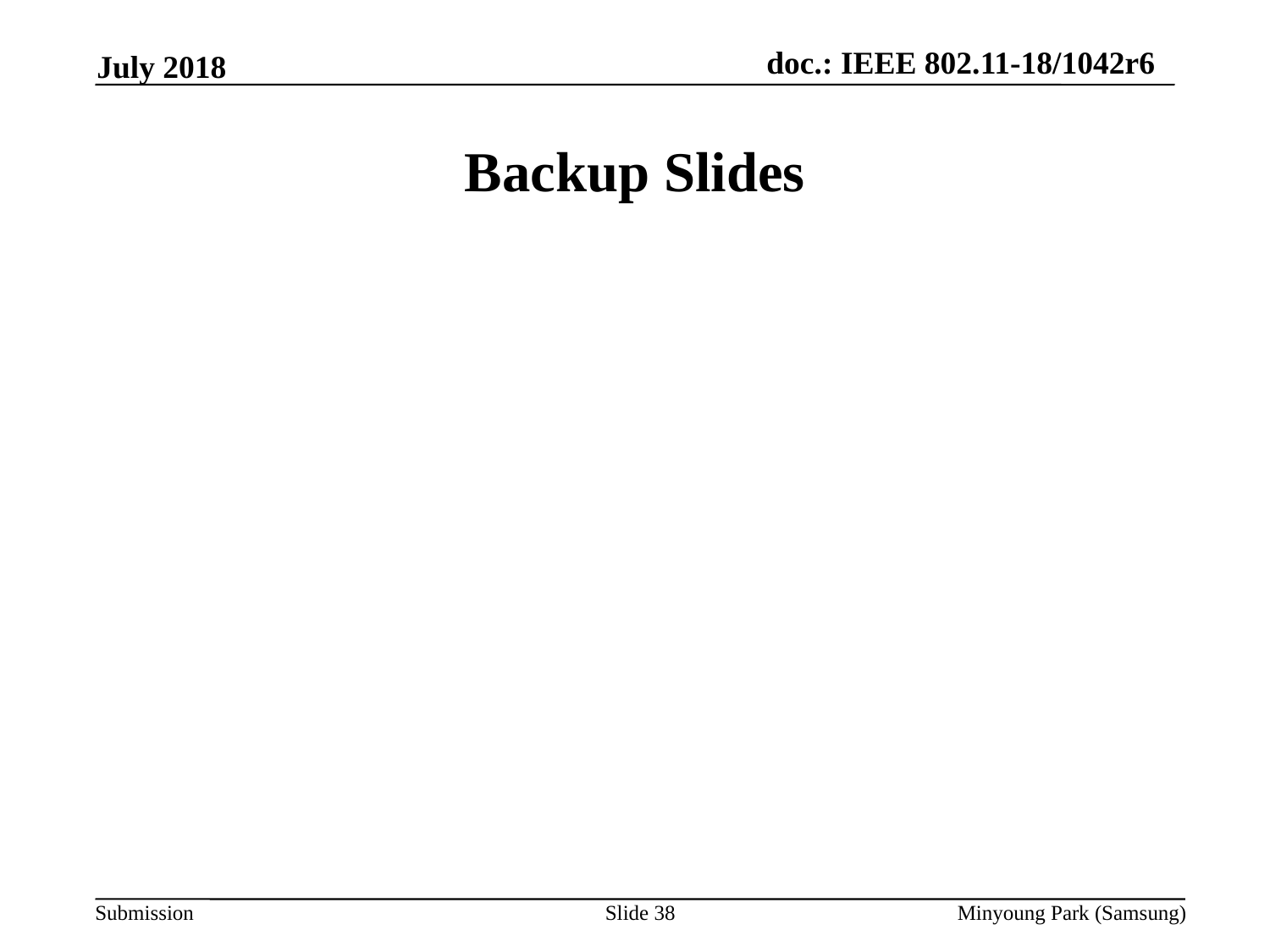

July 2018
# Backup Slides
Slide 38
Minyoung Park (Samsung)